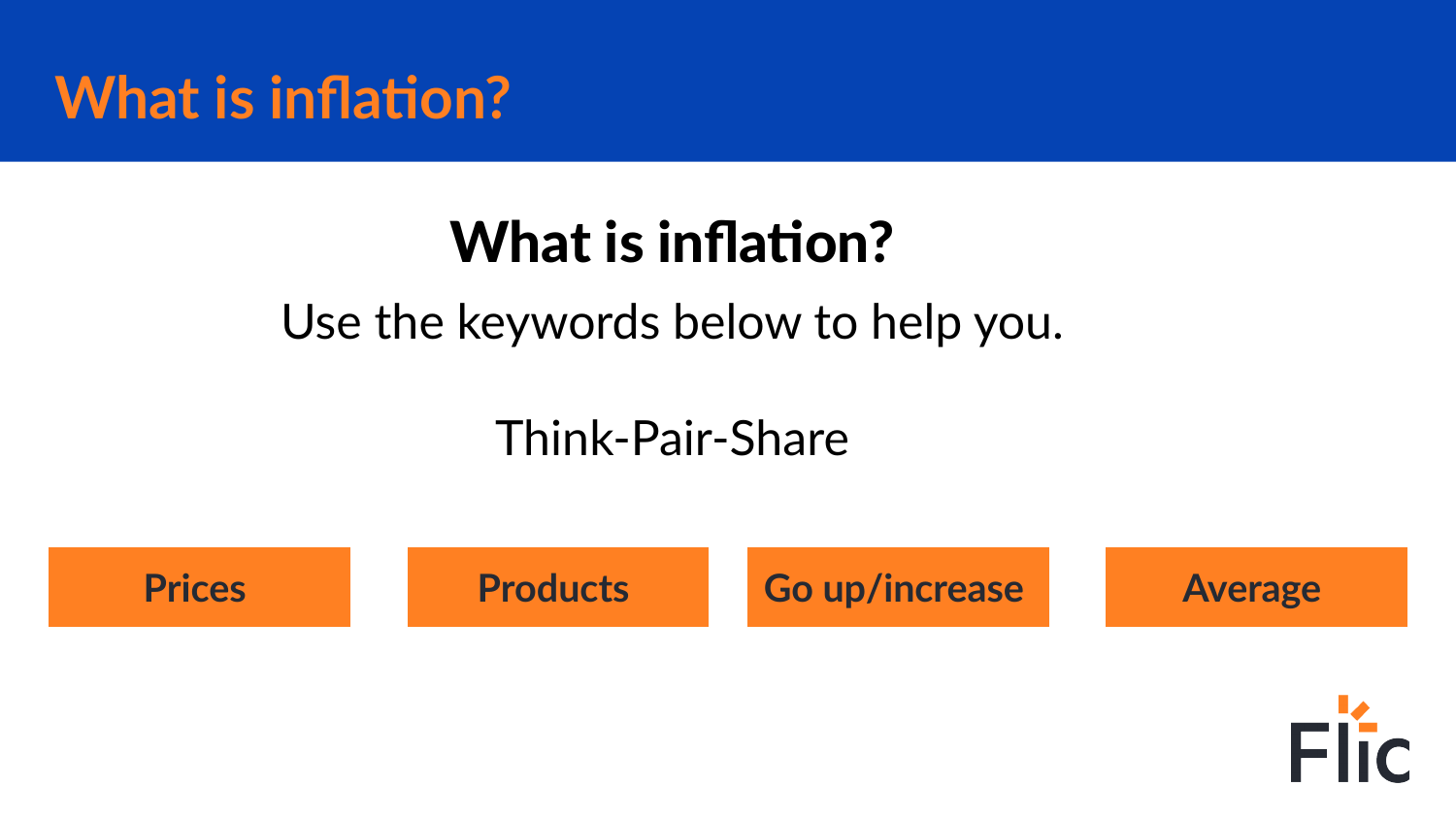

What is inflation?
What is inflation?
Use the keywords below to help you.

Think-Pair-Share
Prices
Products
Go up/increase
Average